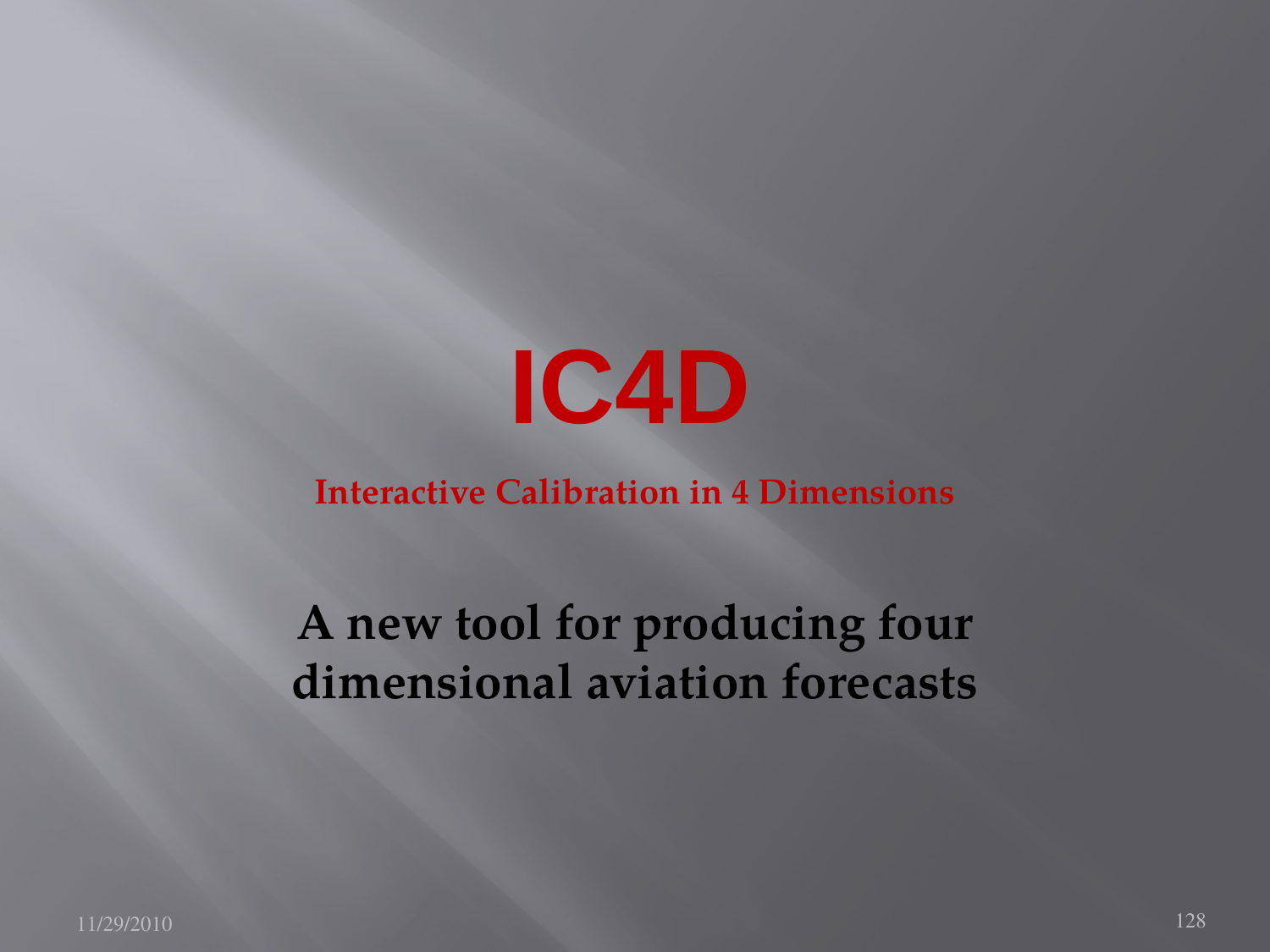

# IC4D
Interactive Calibration in 4 Dimensions

A new tool for producing four dimensional aviation forecasts
11/29/2010
128